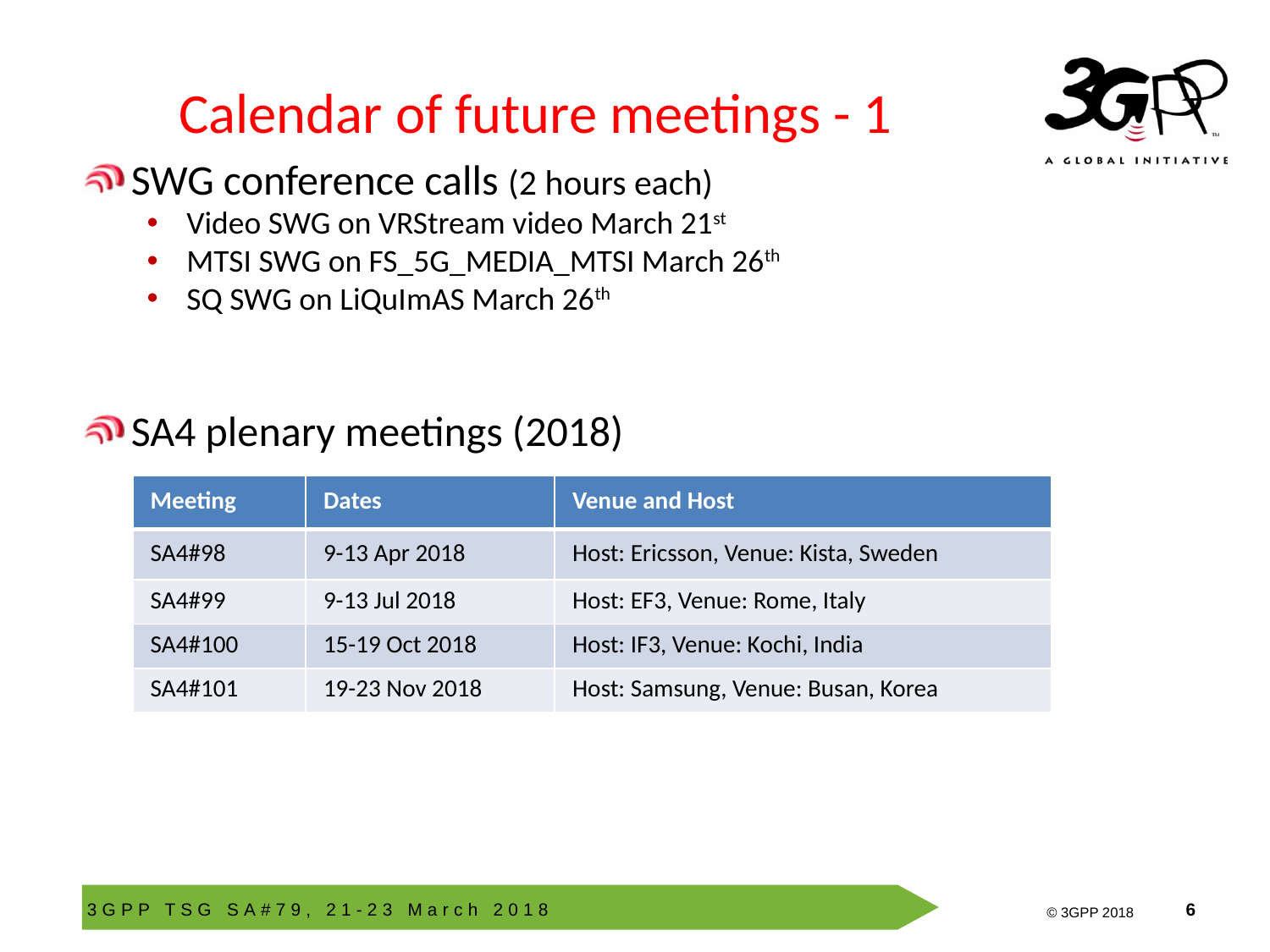

# Calendar of future meetings - 1
SWG conference calls (2 hours each)
Video SWG on VRStream video March 21st
MTSI SWG on FS_5G_MEDIA_MTSI March 26th
SQ SWG on LiQuImAS March 26th

SA4 plenary meetings (2018)

| Meeting | Dates | Venue and Host |
| --- | --- | --- |
| SA4#98 | 9-13 Apr 2018 | Host: Ericsson, Venue: Kista, Sweden |
| SA4#99 | 9-13 Jul 2018 | Host: EF3, Venue: Rome, Italy |
| SA4#100 | 15-19 Oct 2018 | Host: IF3, Venue: Kochi, India |
| SA4#101 | 19-23 Nov 2018 | Host: Samsung, Venue: Busan, Korea |